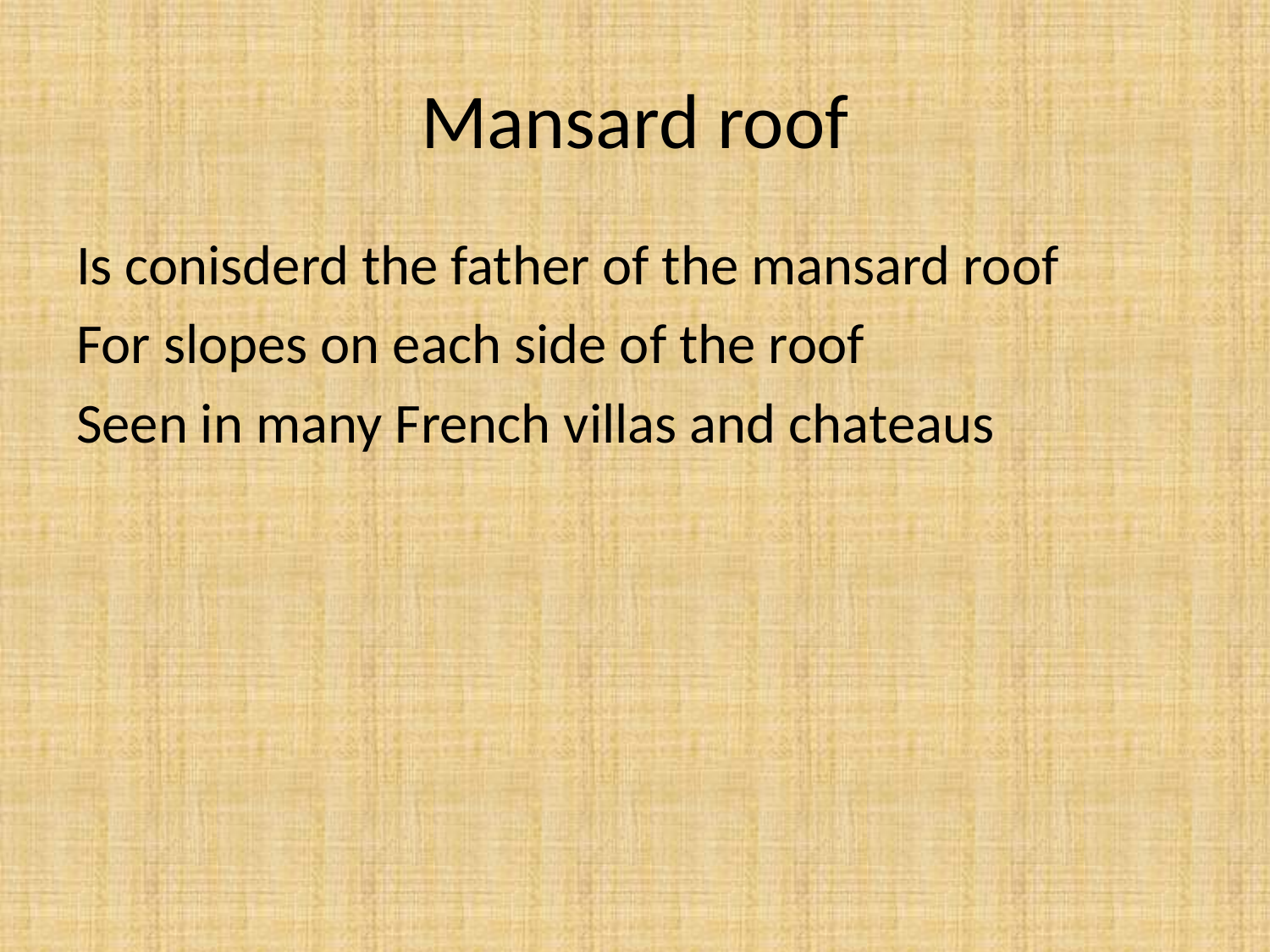

# Mansard roof
Is conisderd the father of the mansard roof
For slopes on each side of the roof
Seen in many French villas and chateaus